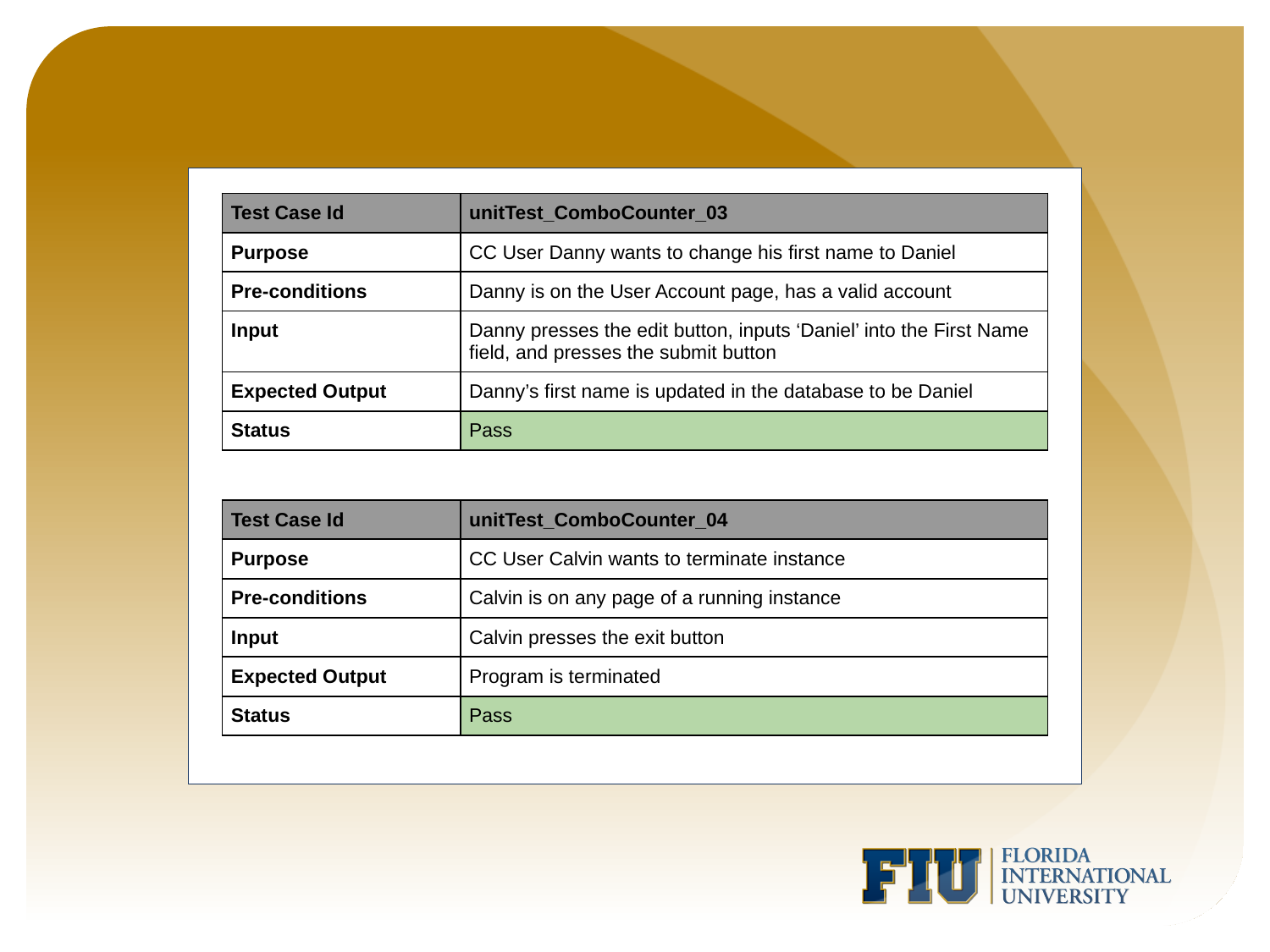

| Test Case Id | unitTest\_ComboCounter\_03 |
| --- | --- |
| Purpose | CC User Danny wants to change his first name to Daniel |
| Pre-conditions | Danny is on the User Account page, has a valid account |
| Input | Danny presses the edit button, inputs ‘Daniel’ into the First Name field, and presses the submit button |
| Expected Output | Danny’s first name is updated in the database to be Daniel |
| Status | Pass |
| Test Case Id | unitTest\_ComboCounter\_04 |
| --- | --- |
| Purpose | CC User Calvin wants to terminate instance |
| Pre-conditions | Calvin is on any page of a running instance |
| Input | Calvin presses the exit button |
| Expected Output | Program is terminated |
| Status | Pass |